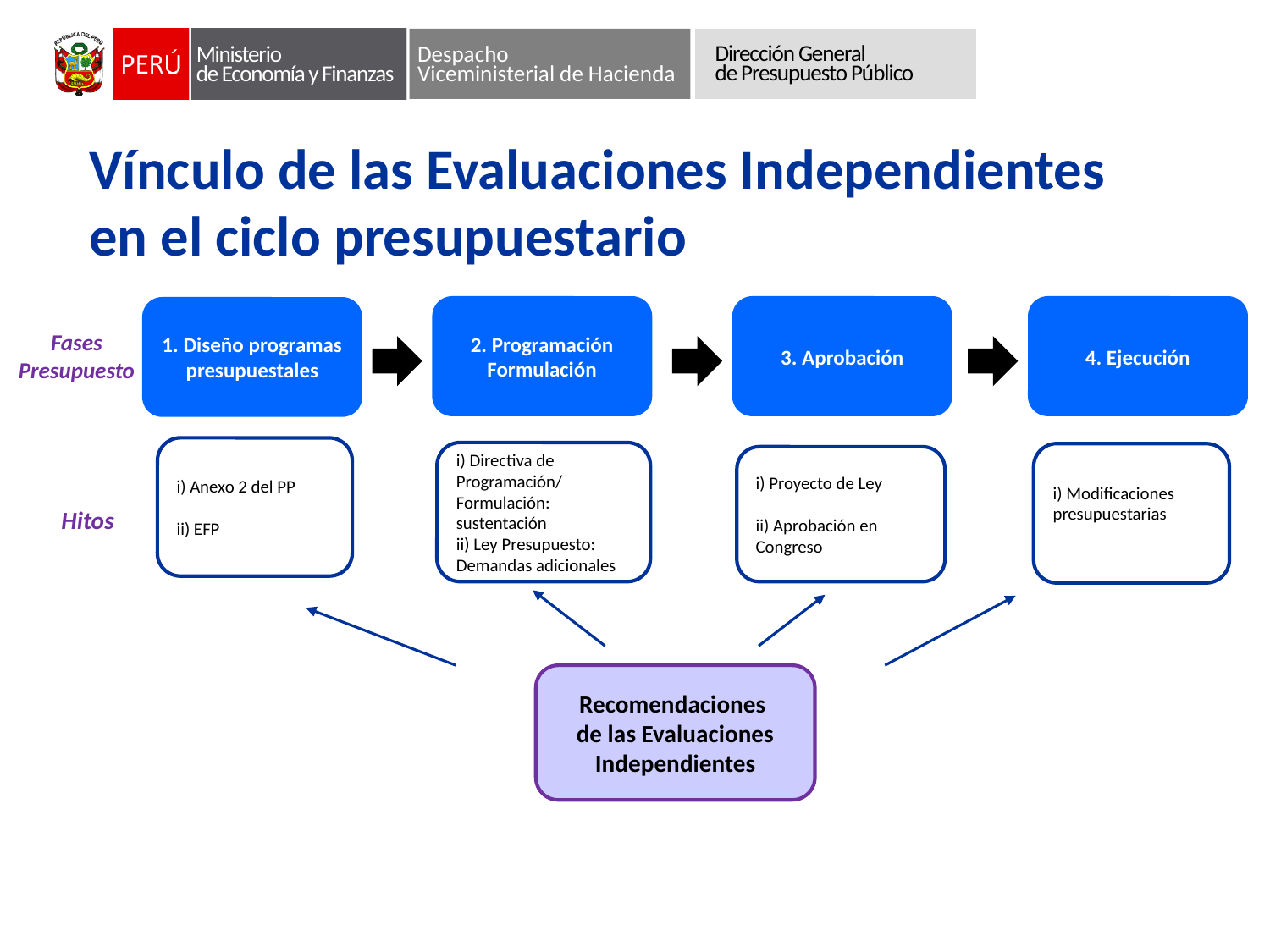

Vínculo de las Evaluaciones Independientes en el ciclo presupuestario

2. Programación
Formulación

3. Aprobación
i) Proyecto de Ley

ii) Aprobación en Congreso
4. Ejecución
1. Diseño programas presupuestales
i) Anexo 2 del PP

ii) EFP
Fases
Presupuesto

Hitos
Recomendaciones
de las Evaluaciones Independientes
i) Directiva de Programación/ Formulación: sustentación
ii) Ley Presupuesto: Demandas adicionales
i) Modificaciones presupuestarias